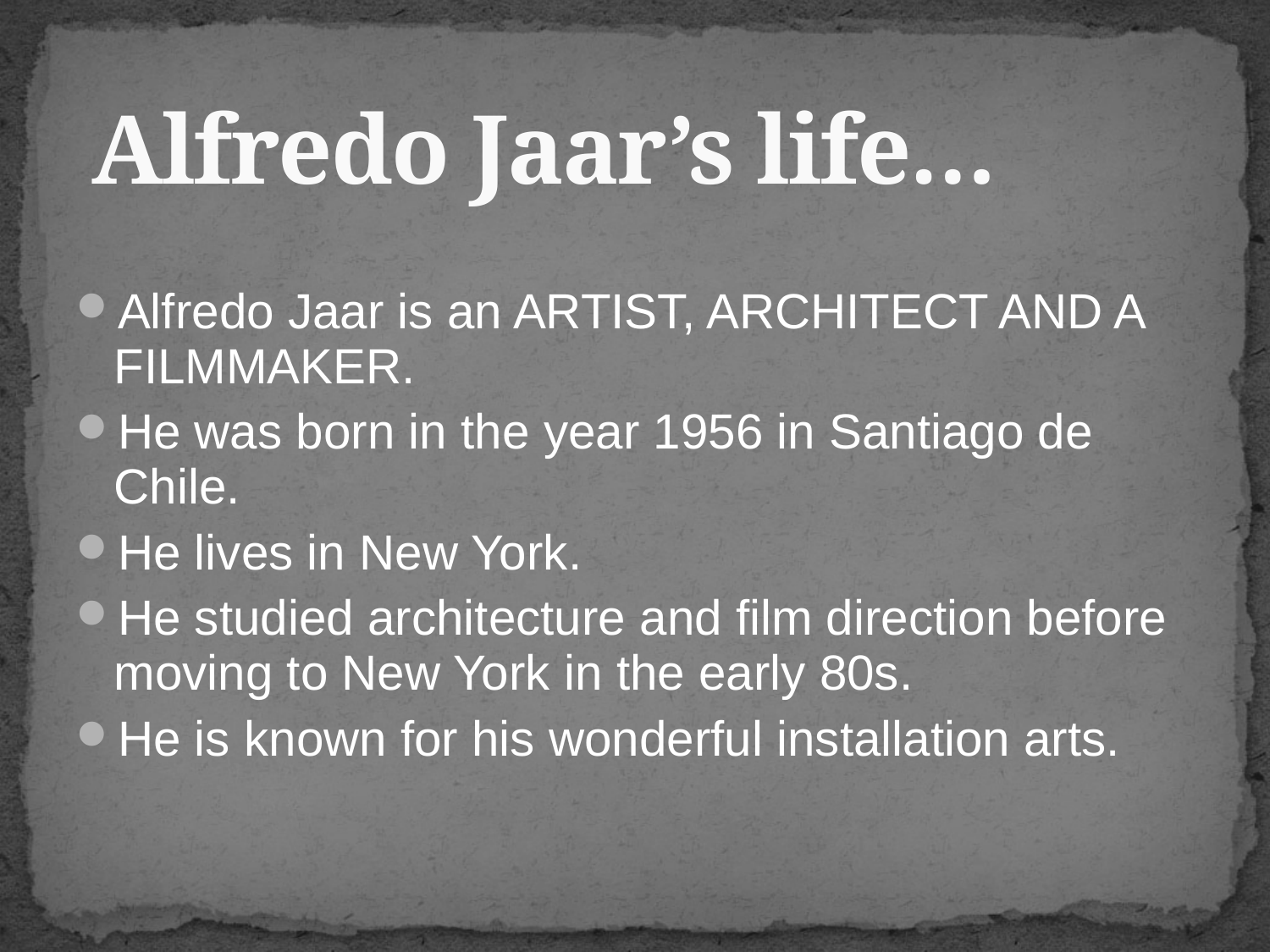

# Alfredo Jaar’s life…
Alfredo Jaar is an ARTIST, ARCHITECT AND A FILMMAKER.
He was born in the year 1956 in Santiago de Chile.
He lives in New York.
He studied architecture and film direction before moving to New York in the early 80s.
He is known for his wonderful installation arts.